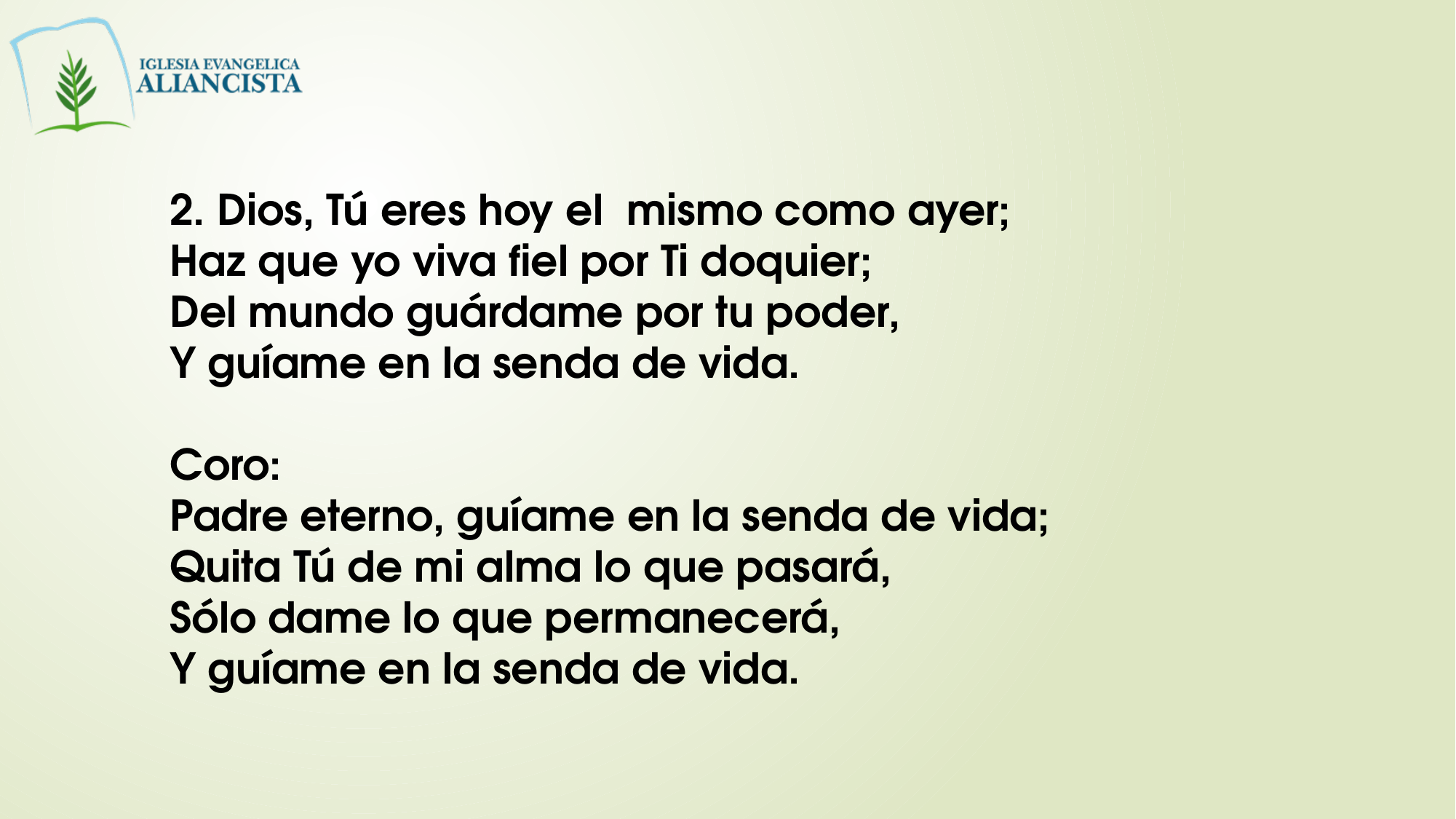

2. Dios, Tú eres hoy el  mismo como ayer;
Haz que yo viva fiel por Ti doquier;
Del mundo guárdame por tu poder,
Y guíame en la senda de vida.

Coro:
Padre eterno, guíame en la senda de vida;
Quita Tú de mi alma lo que pasará,
Sólo dame lo que permanecerá,
Y guíame en la senda de vida.